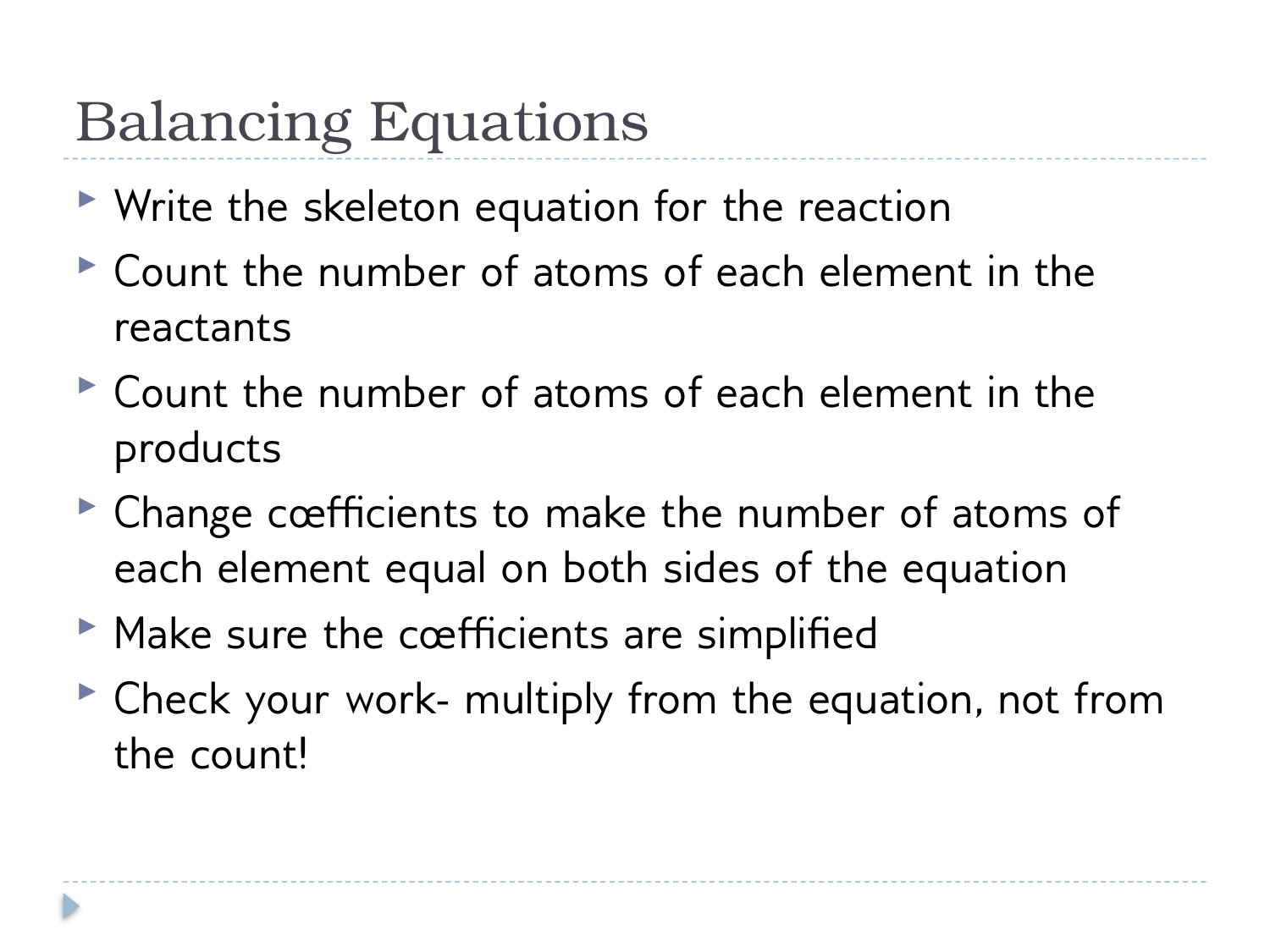

# Balancing Equations
Write the skeleton equation for the reaction
Count the number of atoms of each element in the reactants
Count the number of atoms of each element in the products
Change coefficients to make the number of atoms of each element equal on both sides of the equation
Make sure the coefficients are simplified
Check your work- multiply from the equation, not from the count!